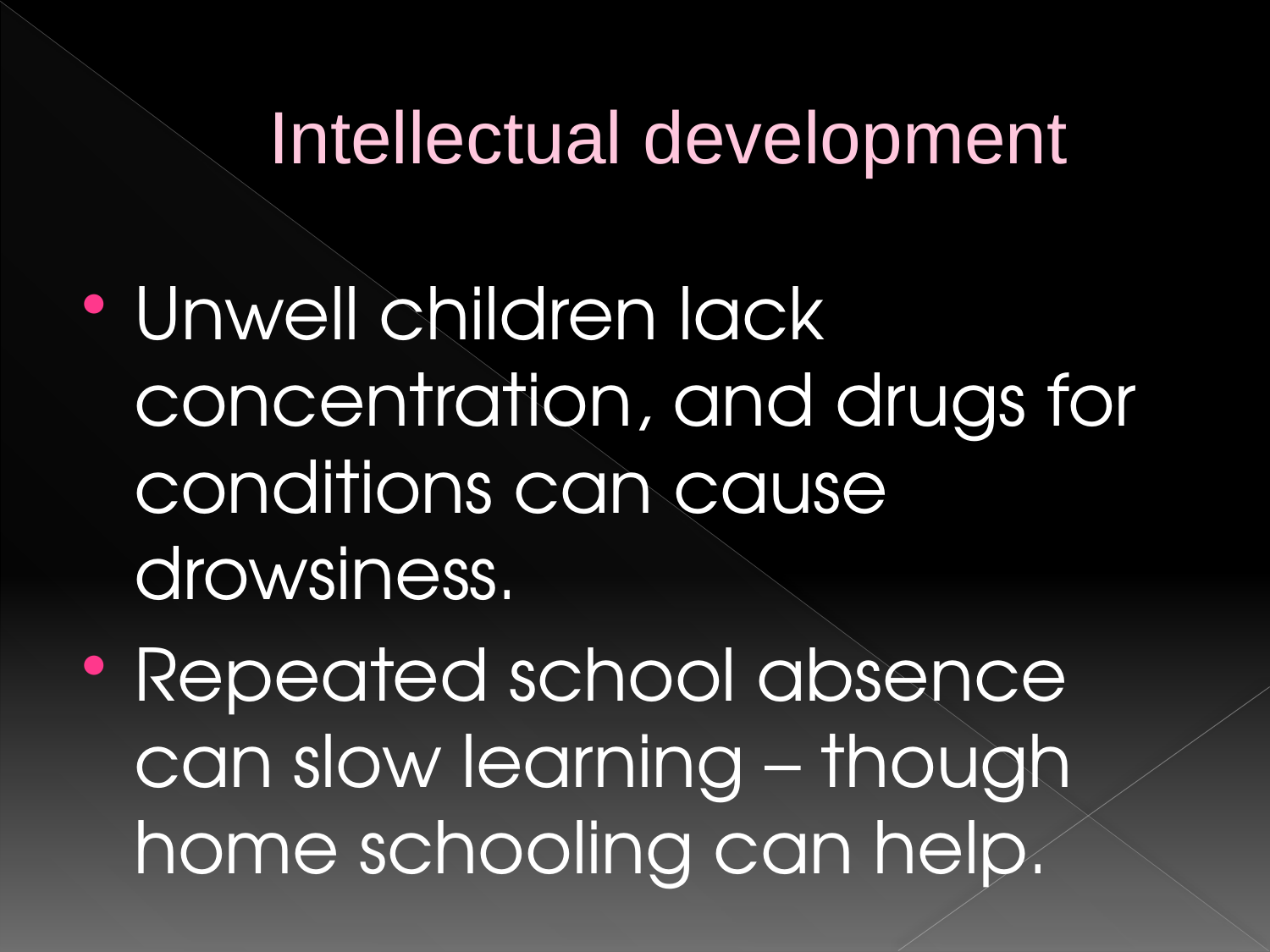

# Intellectual development
Unwell children lack concentration, and drugs for conditions can cause drowsiness.
Repeated school absence can slow learning – though home schooling can help.